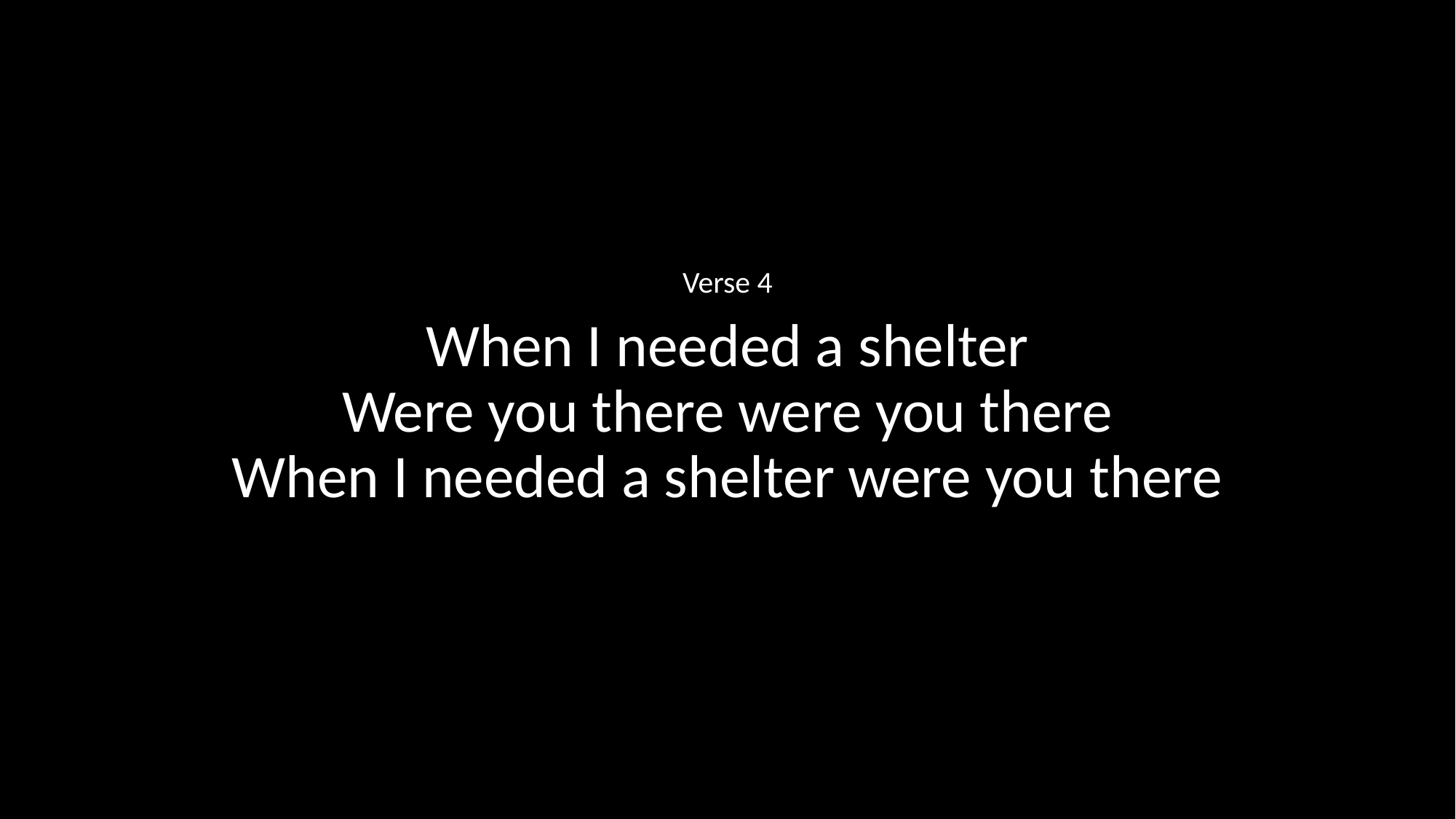

Verse 4
When I needed a shelter
Were you there were you there
When I needed a shelter were you there